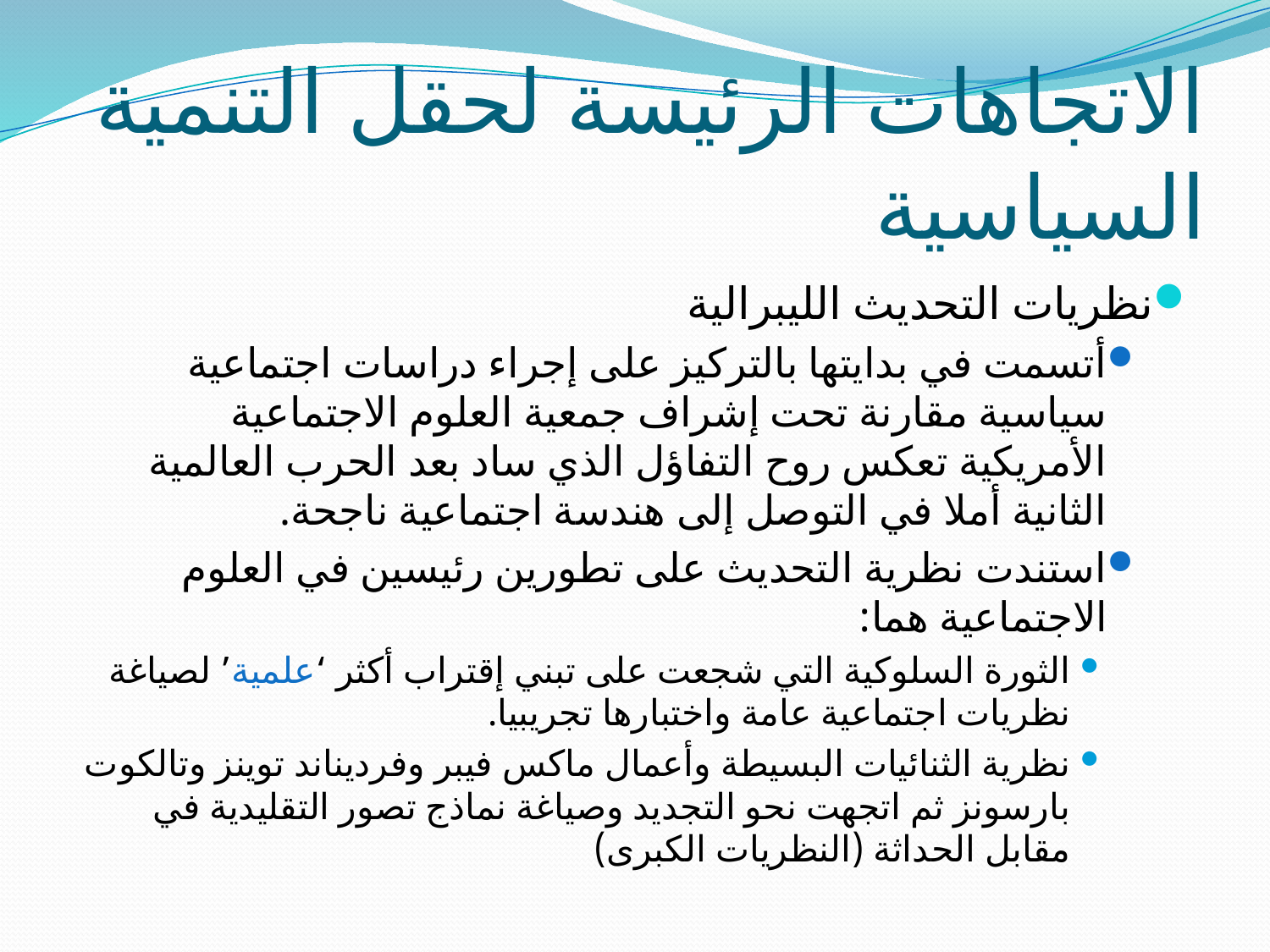

# الاتجاهات الرئيسة لحقل التنمية السياسية
نظريات التحديث الليبرالية
أتسمت في بدايتها بالتركيز على إجراء دراسات اجتماعية سياسية مقارنة تحت إشراف جمعية العلوم الاجتماعية الأمريكية تعكس روح التفاؤل الذي ساد بعد الحرب العالمية الثانية أملا في التوصل إلى هندسة اجتماعية ناجحة.
استندت نظرية التحديث على تطورين رئيسين في العلوم الاجتماعية هما:
الثورة السلوكية التي شجعت على تبني إقتراب أكثر ‘علمية’ لصياغة نظريات اجتماعية عامة واختبارها تجريبيا.
نظرية الثنائيات البسيطة وأعمال ماكس فيبر وفرديناند توينز وتالكوت بارسونز ثم اتجهت نحو التجديد وصياغة نماذج تصور التقليدية في مقابل الحداثة (النظريات الكبرى)